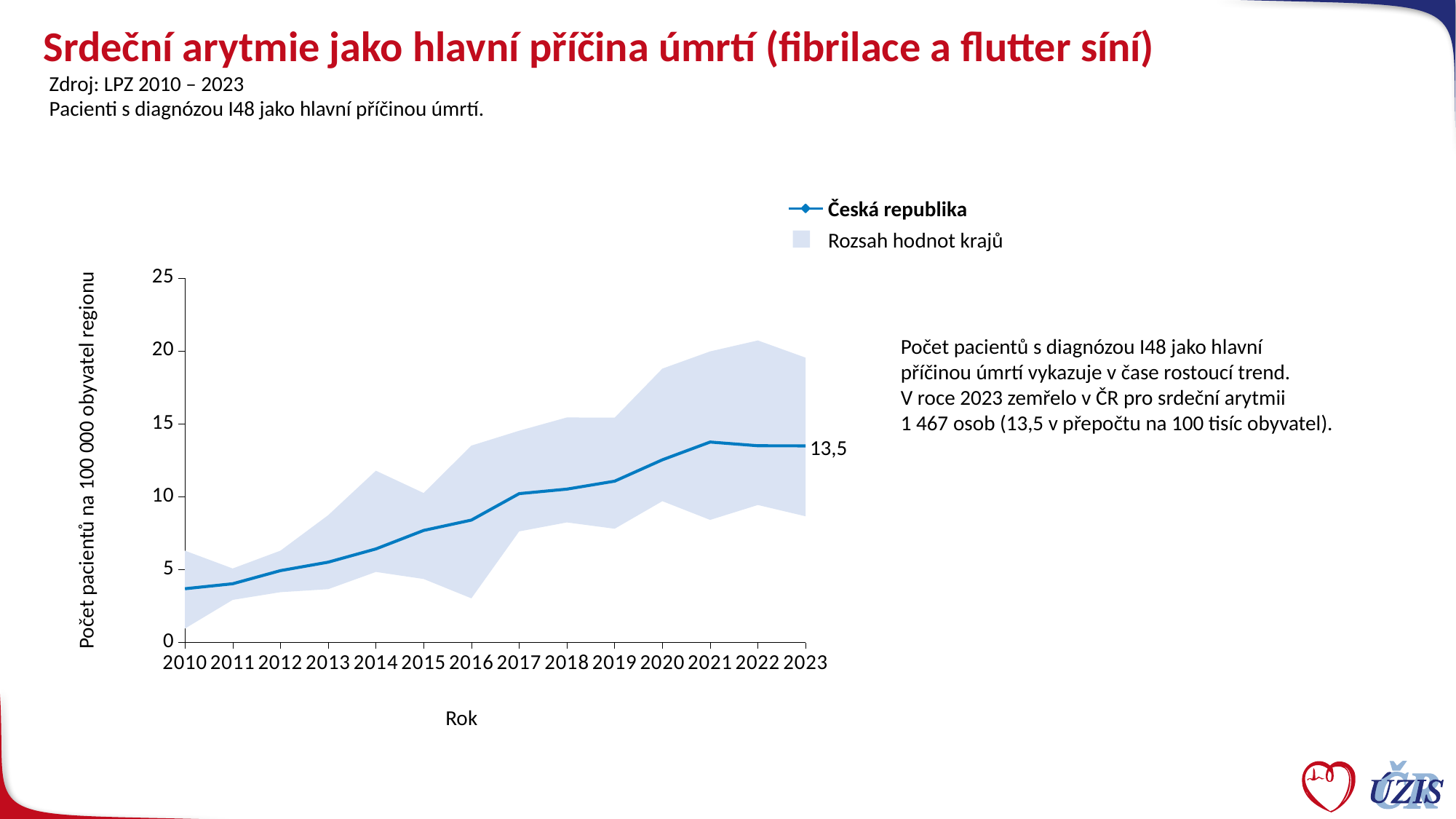

# Srdeční arytmie jako hlavní příčina úmrtí (fibrilace a flutter síní)
Zdroj: LPZ 2010 – 2023
Pacienti s diagnózou I48 jako hlavní příčinou úmrtí.
Česká republika

Rozsah hodnot krajů

### Chart

| Category | min | max (max-min) | Česká republika |
|---|---|---|---|
| 2010 | 0.9545066234805447 | 5.338946611791464 | 3.6837413140133126 |
| 2011 | 2.92059391899895 | 2.153798422518153 | 4.0264834093177395 |
| 2012 | 3.4491570730453076 | 2.8443731778567654 | 4.925768759880659 |
| 2013 | 3.6544971910205684 | 5.073303647546537 | 5.5077713321738795 |
| 2014 | 4.83716781364934 | 6.943957011899388 | 6.414712085232166 |
| 2015 | 4.355021339604564 | 5.893995015393569 | 7.6844046287214995 |
| 2016 | 3.0270721149480186 | 10.476194636893101 | 8.394130914412004 |
| 2017 | 7.6195587447273905 | 6.903503878718642 | 10.20729864265548 |
| 2018 | 8.235253748756133 | 7.199983627035605 | 10.516629420270803 |
| 2019 | 7.801714341925395 | 7.618961700512305 | 11.062341013914518 |
| 2020 | 9.690335310662961 | 9.094918772591255 | 12.530629259047352 |
| 2021 | 8.40573366194994 | 11.559040355419414 | 13.74955107145231 |
| 2022 | 9.429387359232717 | 11.28651986802942 | 13.495019529207841 |
| 2023 | 8.654422199685248 | 10.880643242783984 | 13.485882845460607 |
Počet pacientů s diagnózou I48 jako hlavní
příčinou úmrtí vykazuje v čase rostoucí trend.
V roce 2023 zemřelo v ČR pro srdeční arytmii
1 467 osob (13,5 v přepočtu na 100 tisíc obyvatel).
13,5
Počet pacientů na 100 000 obyvatel regionu
Rok